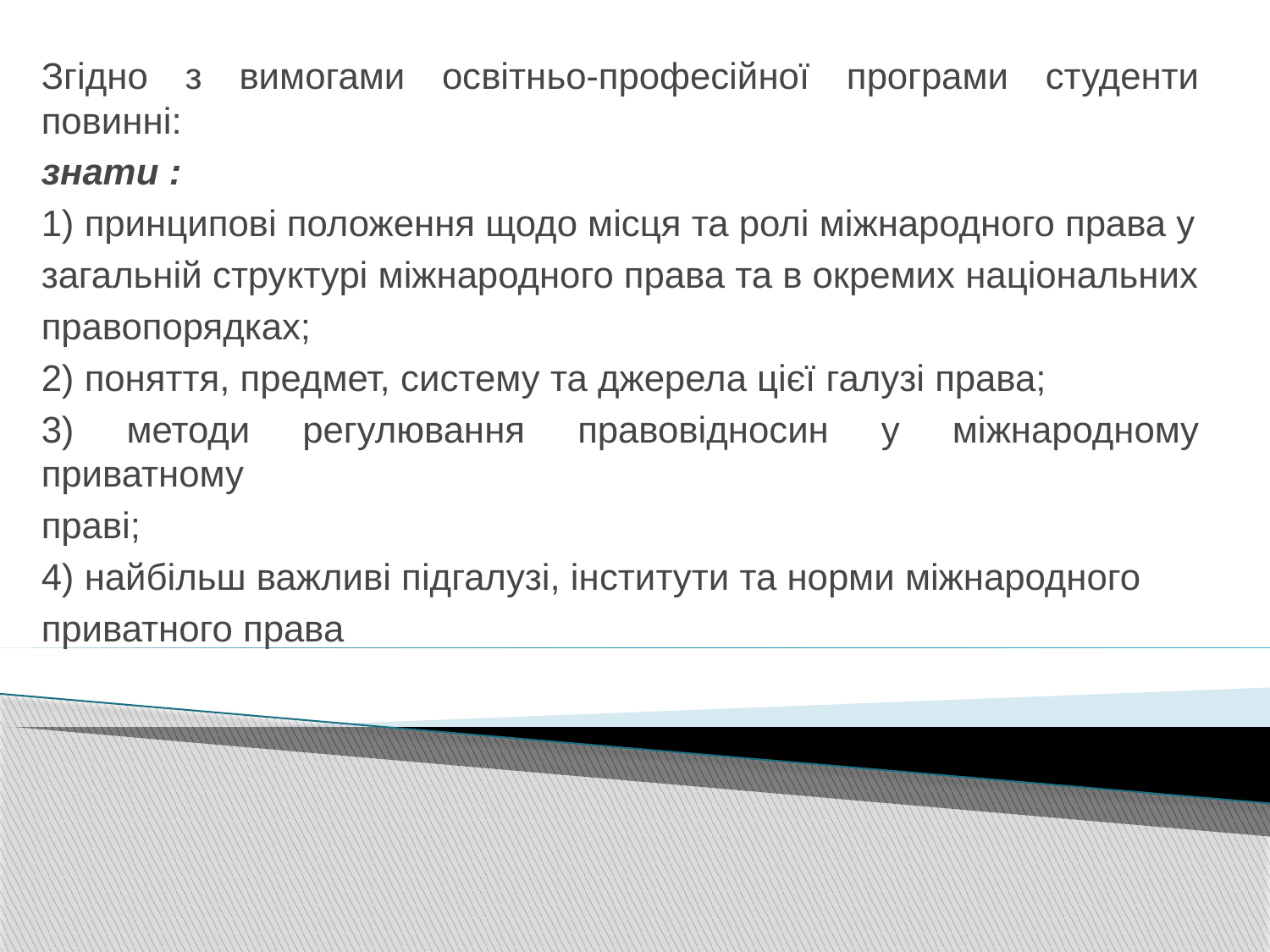

Згідно з вимогами освітньо-професійної програми студенти повинні:
знати :
1) принципові положення щодо місця та ролі міжнародного права у
загальній структурі міжнародного права та в окремих національних
правопорядках;
2) поняття, предмет, систему та джерела цієї галузі права;
3) методи регулювання правовідносин у міжнародному приватному
праві;
4) найбільш важливі підгалузі, інститути та норми міжнародного
приватного права